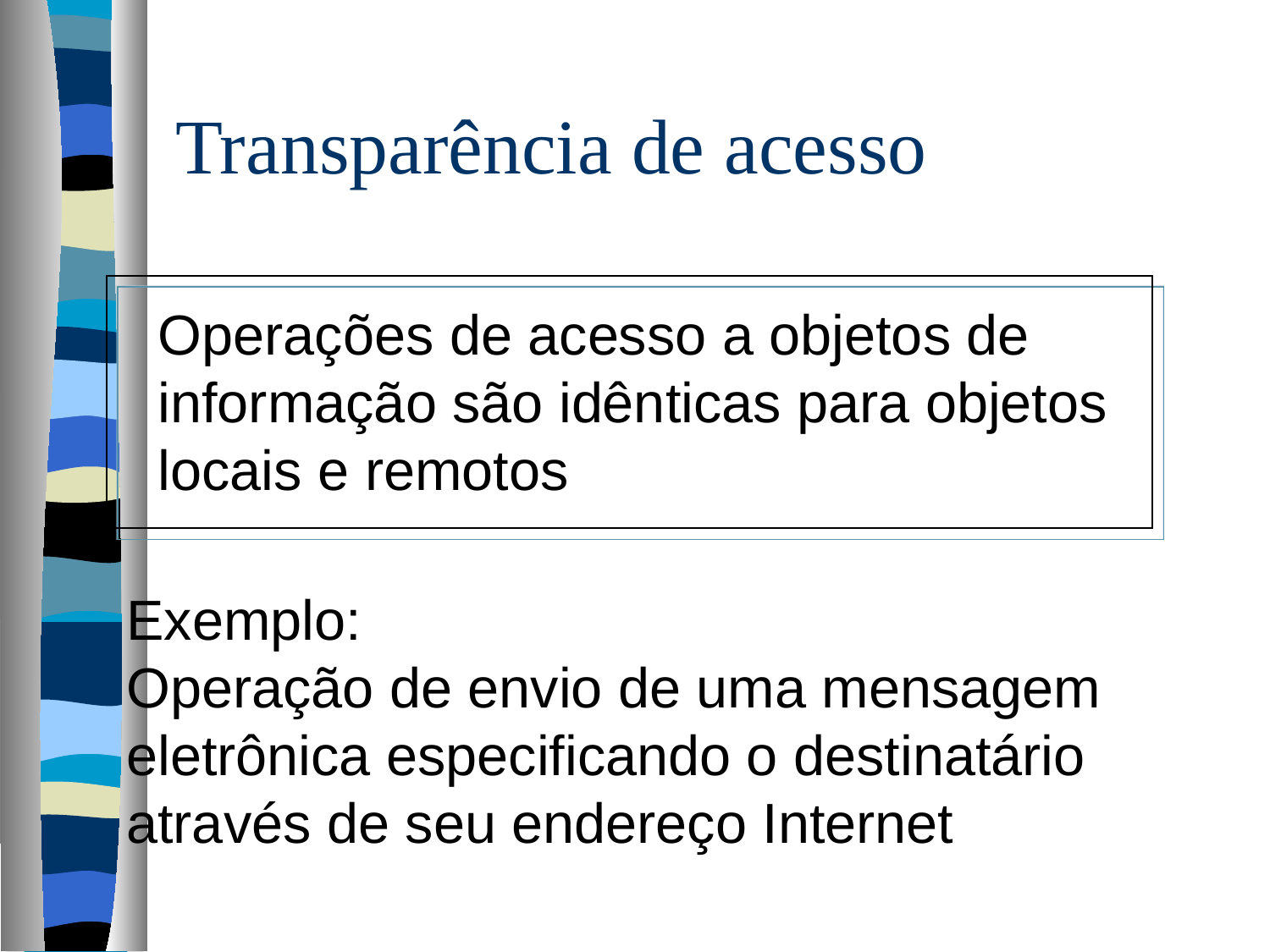

# Transparência de acesso

Operações de acesso a objetos de
informação são idênticas para objetos
locais e remotos
Exemplo:
Operação de envio de uma mensagem
eletrônica especificando o destinatário
através de seu endereço Internet